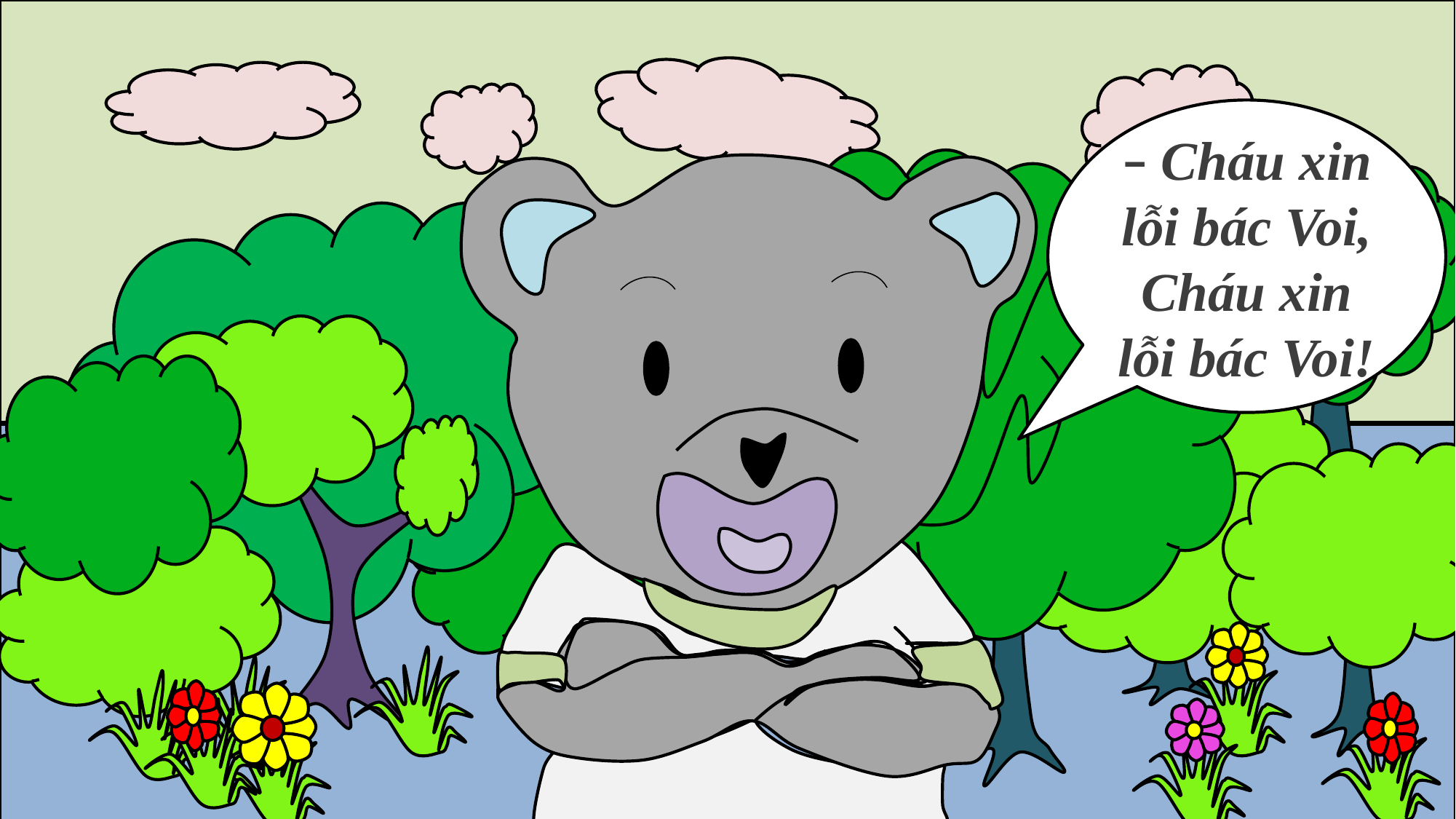

– Cháu xin lỗi bác Voi, Cháu xin lỗi bác Voi!